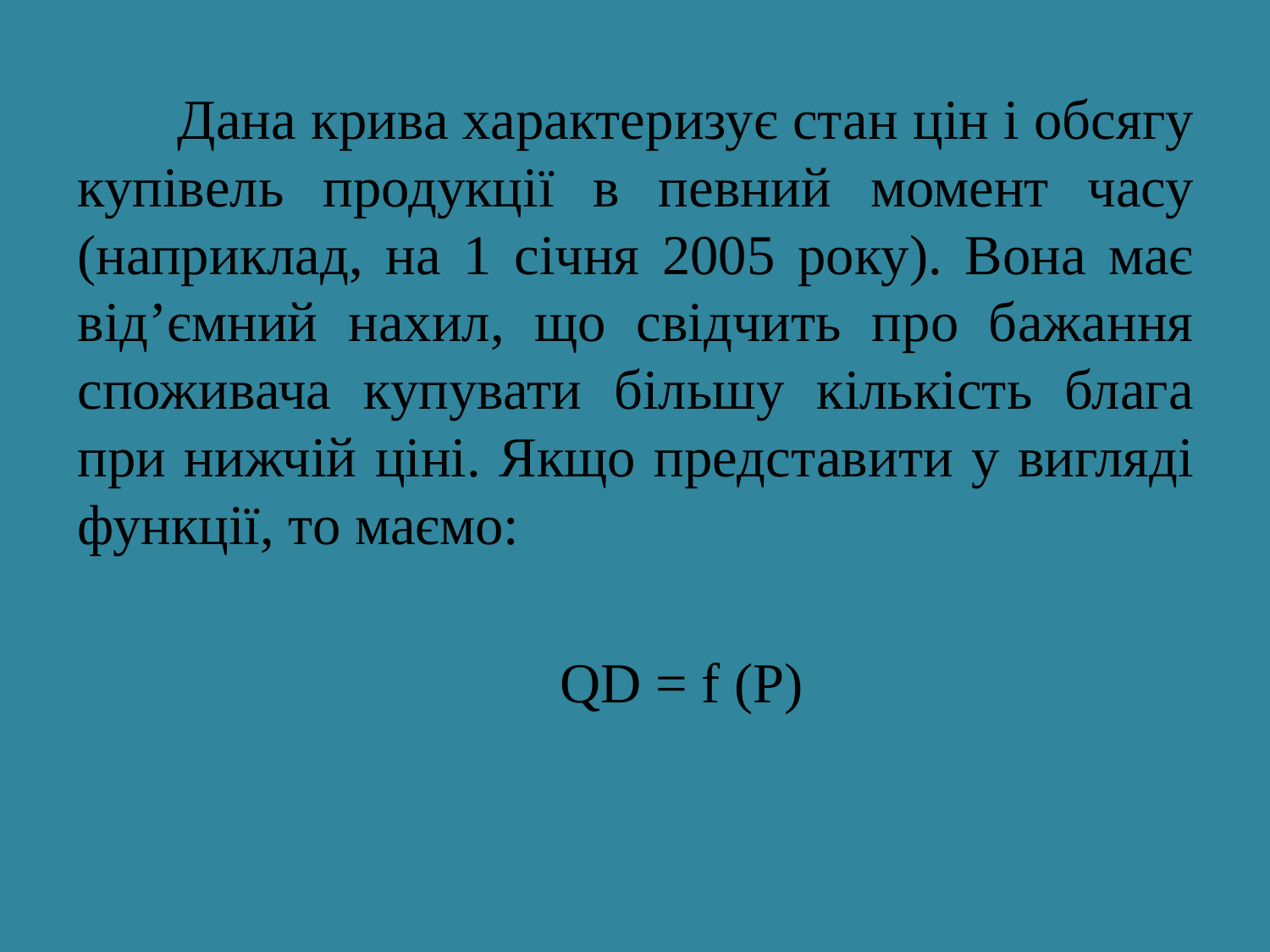

Дана крива характеризує стан цін і обсягу купівель продукції в певний момент часу (наприклад, на 1 січня 2005 року). Вона має від’ємний нахил, що свідчить про бажання споживача купувати більшу кількість блага при нижчій ціні. Якщо представити у вигляді функції, то маємо:

                                  QD = f (P)